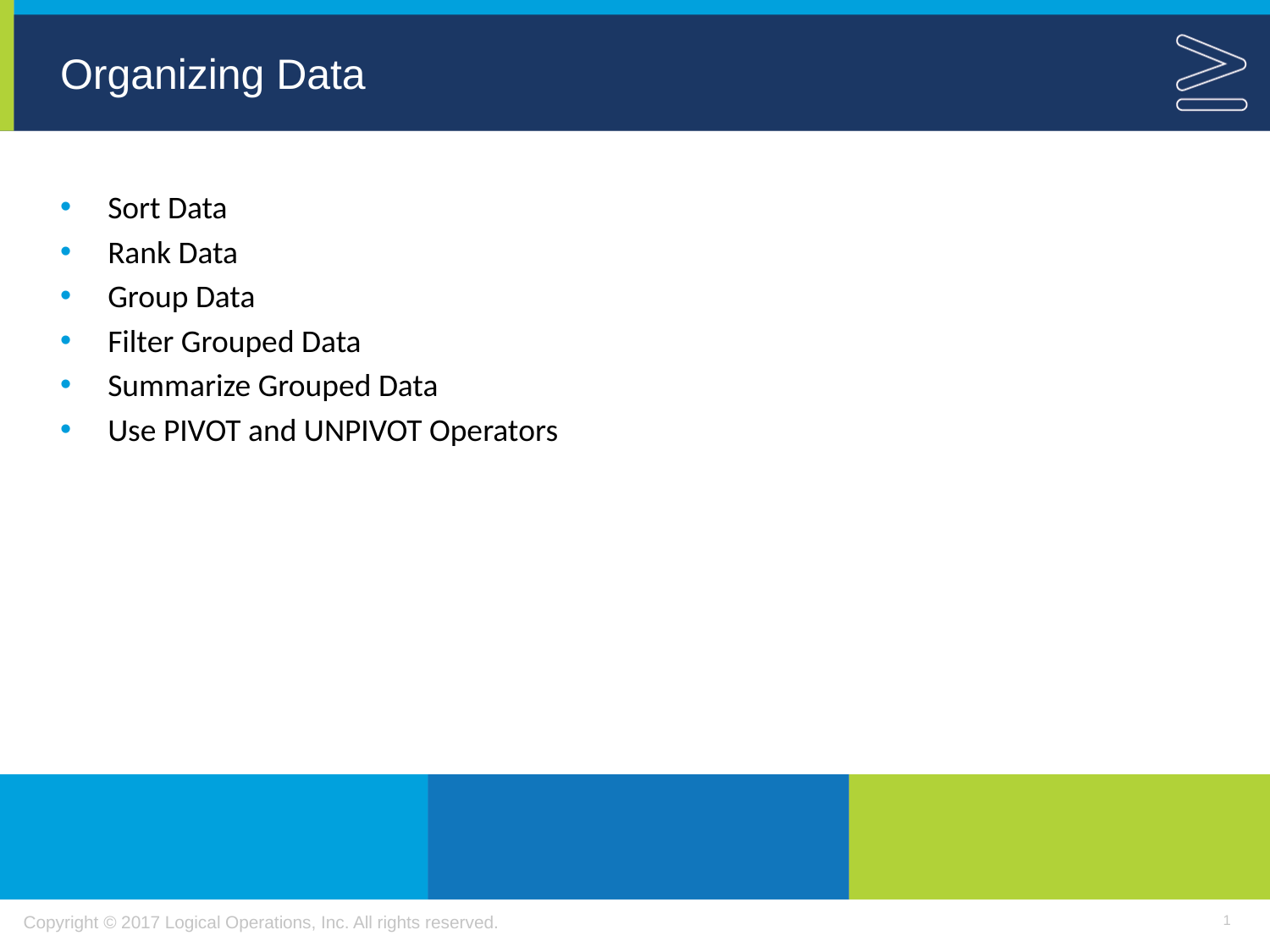

# Organizing Data
Sort Data
Rank Data
Group Data
Filter Grouped Data
Summarize Grouped Data
Use PIVOT and UNPIVOT Operators

1